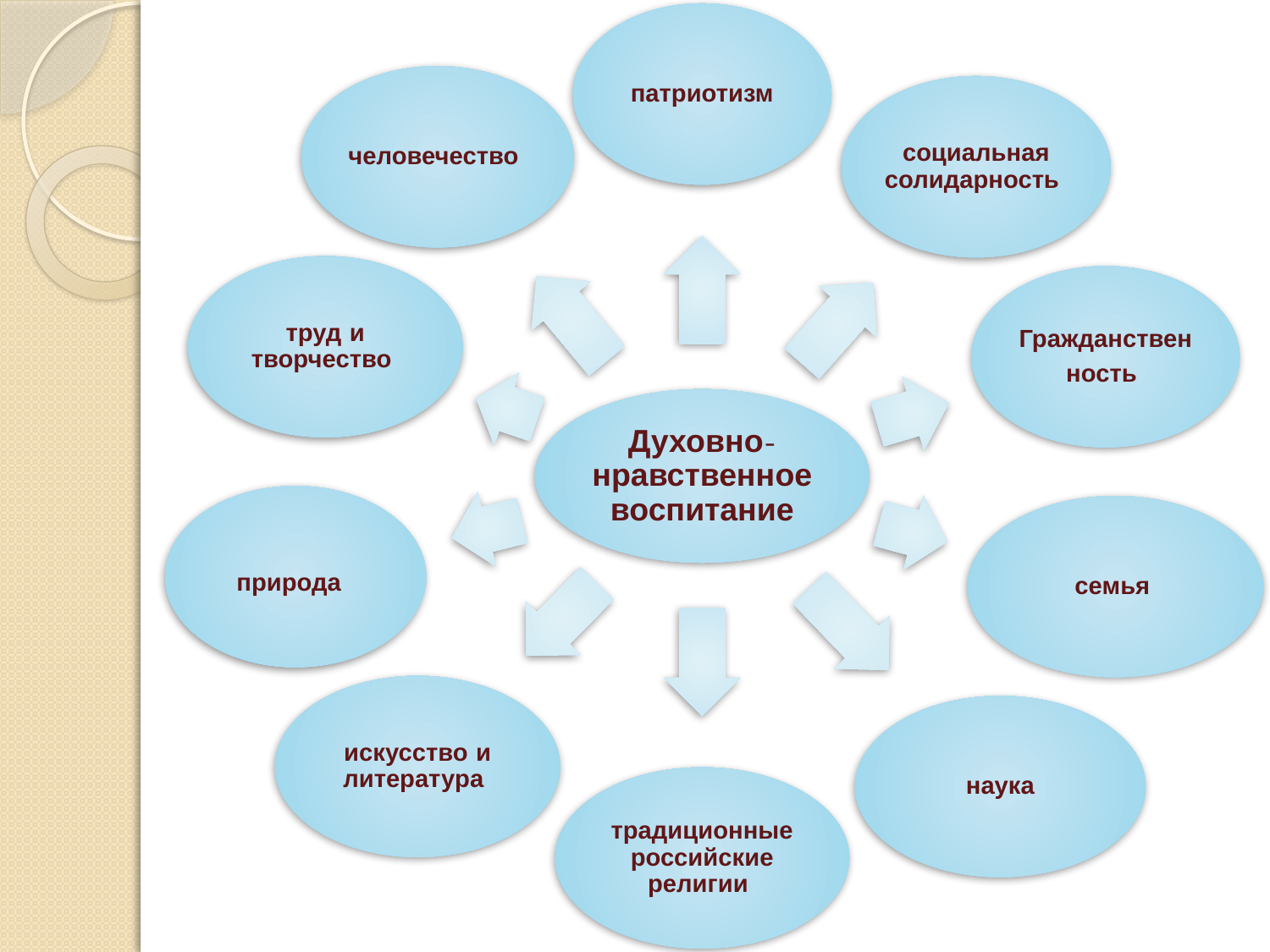

Духовно-нравственное воспитание

патриотизм

социальная солидарность

Гражданствен
ность

семья

наука

традиционные российские религии

искусство и литература

природа

труд и творчество

человечество